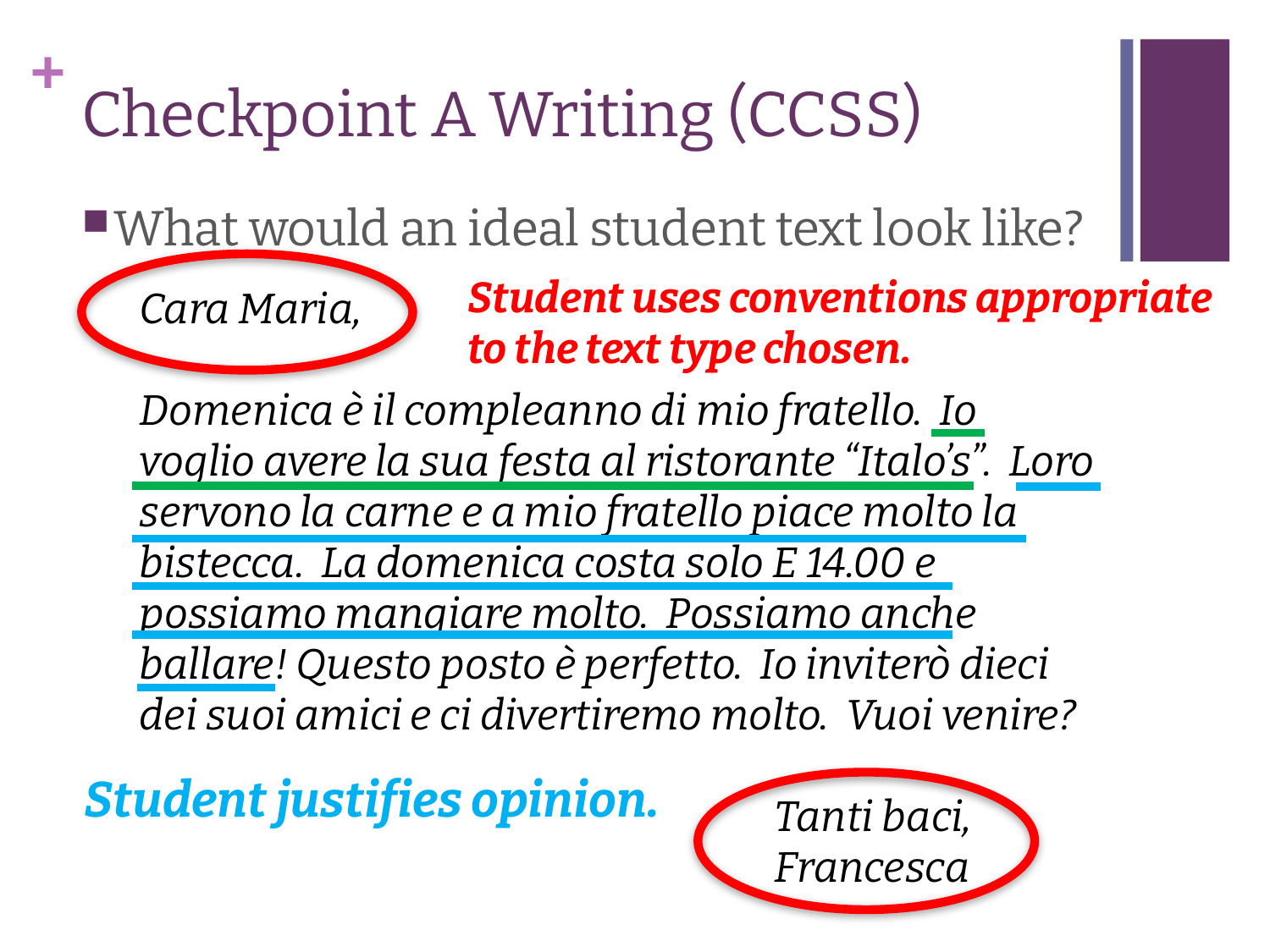

# Checkpoint A Writing (CCSS)
What would an ideal student text look like?

Student uses conventions appropriate to the text type chosen.

Cara Maria,

Domenica è il compleanno di mio fratello.  Io voglio avere la sua festa al ristorante “Italo’s”.  Loro servono la carne e a mio fratello piace molto la bistecca.  La domenica costa solo E 14.00 e possiamo mangiare molto.  Possiamo anche ballare! Questo posto è perfetto.  Io inviterò dieci dei suoi amici e ci divertiremo molto.  Vuoi venire?

					Tanti baci, 						Francesca
Student offers opinion.
Student justifies opinion.